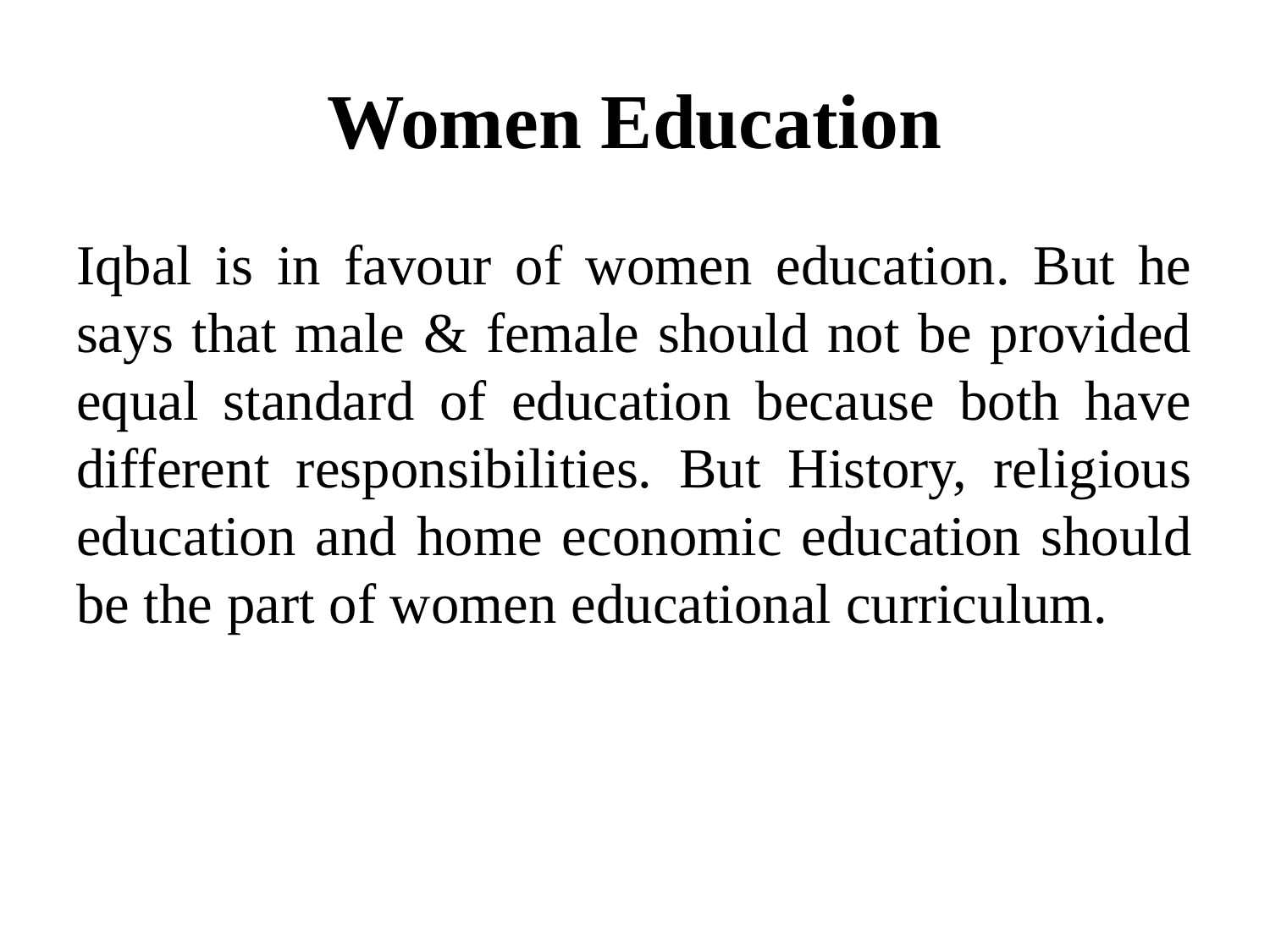

# Women Education
Iqbal is in favour of women education. But he says that male & female should not be provided equal standard of education because both have different responsibilities. But History, religious education and home economic education should be the part of women educational curriculum.